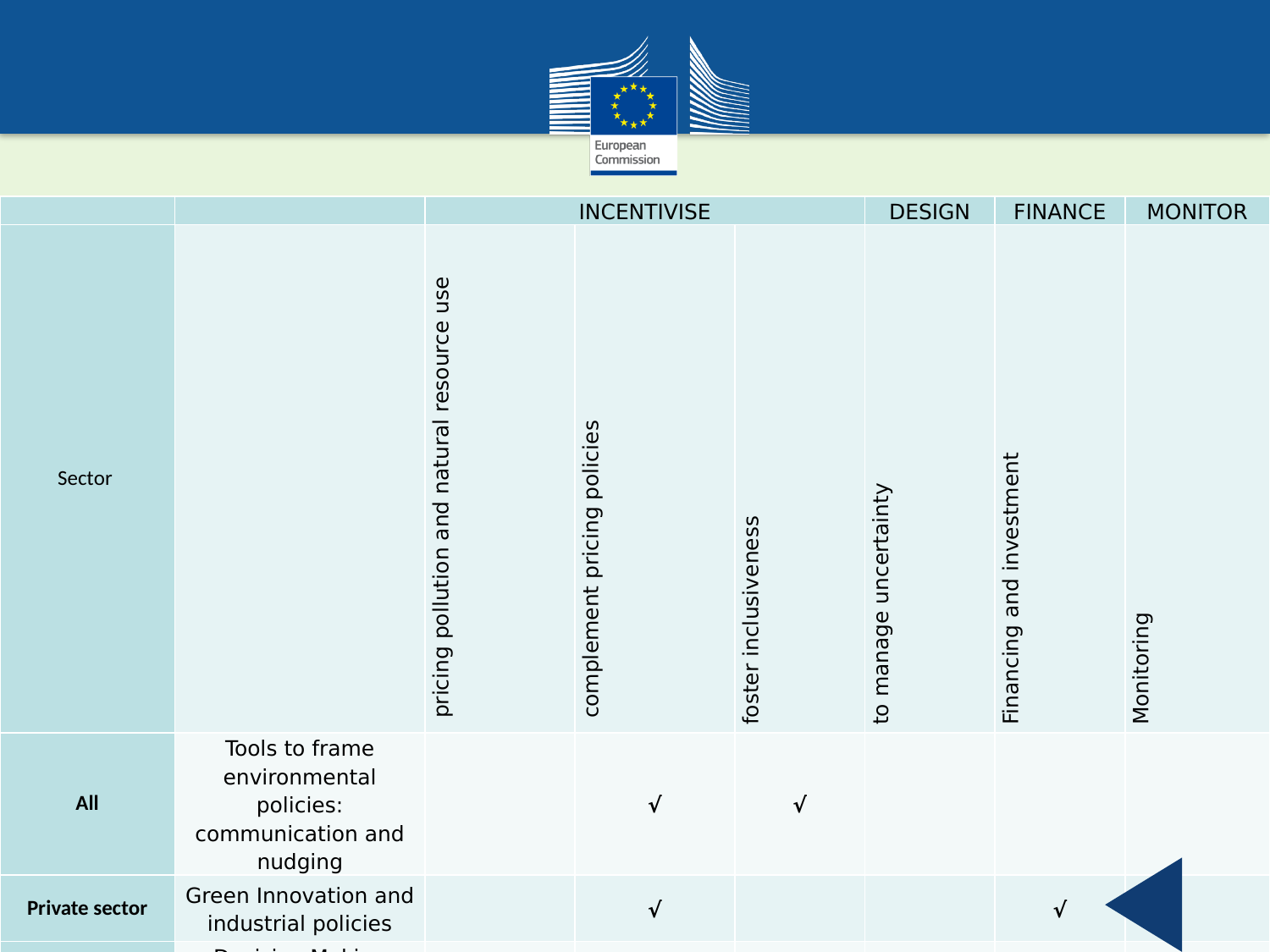

|  |  | INCENTIVISE |  |  | DESIGN | FINANCE | MONITOR |
| --- | --- | --- | --- | --- | --- | --- | --- |
| Sector |  | pricing pollution and natural resource use | complement pricing policies | foster inclusiveness | to manage uncertainty | Financing and investment | Monitoring |
| All | Tools to frame environmental policies: communication and nudging |  | √ | √ |  |  |  |
| Private sector | Green Innovation and industrial policies |  | √ |  |  | √ |  |
| All | Decision Making under uncertainty |  |  |  | √ |  |  |
| Project level | Project level Impact assessment |  |  | √ | √ |  |  |
| Public sector | Analysis of Labour Markets and Income Effects |  | √ | √ |  |  |  |
| NRM sectors | Sustainable land management– Framework & Guidelines on Land Policy | √ | √ | √ |  |  |  |
| Water sector | Integrated Water Resources Management | √ | √ | √ |  |  |  |
| Public sector reform | Green Accounting |  |  |  |  |  | √ |

26